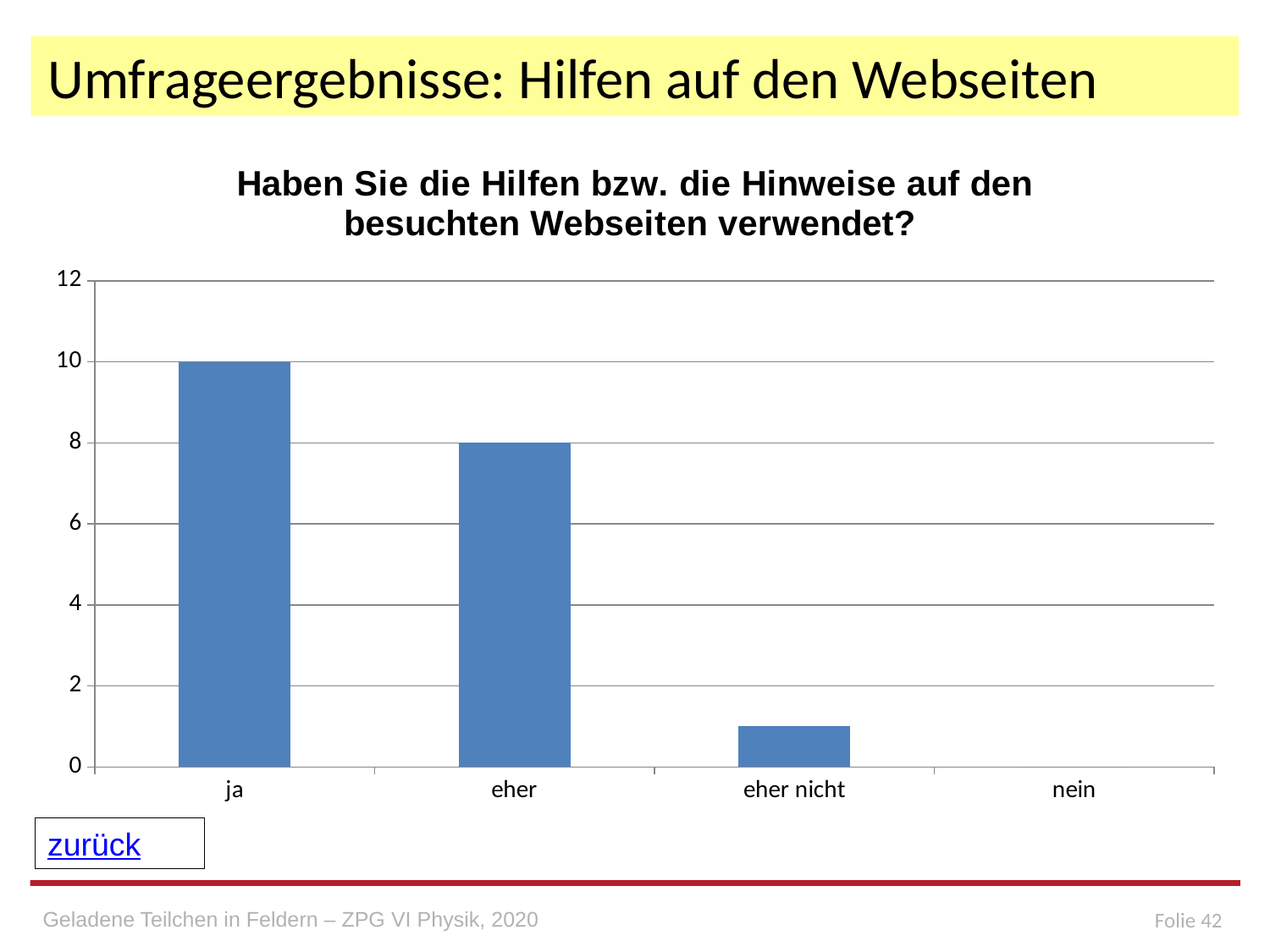

# Umfrageergebnisse: Hilfen auf den Webseiten

### Chart: Haben Sie die Hilfen bzw. die Hinweise auf den besuchten Webseiten verwendet?

| Category | Haben Sie die Hilfen bzw. die Hinweise auf den besuchten Webseiten verwendet?  |
|---|---|
| ja | 10.0 |
| eher | 8.0 |
| eher nicht | 1.0 |
| nein | 0.0 |

zurück
Geladene Teilchen in Feldern – ZPG VI Physik, 2020
Folie 42